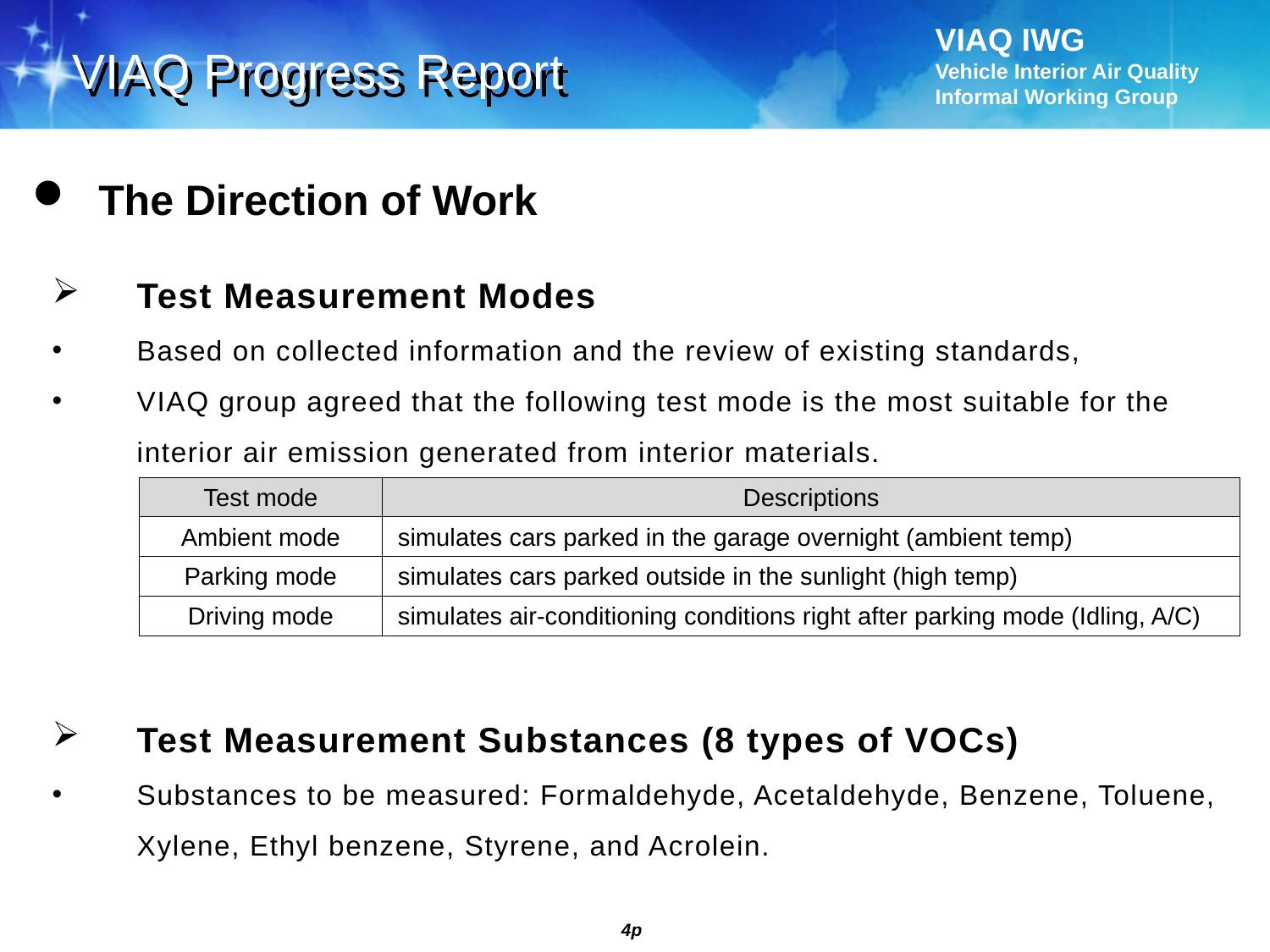

VIAQ Progress Report
  The Direction of Work
Test Measurement Modes
Based on collected information and the review of existing standards,
VIAQ group agreed that the following test mode is the most suitable for the interior air emission generated from interior materials.

Test Measurement Substances (8 types of VOCs)
Substances to be measured: Formaldehyde, Acetaldehyde, Benzene, Toluene, Xylene, Ethyl benzene, Styrene, and Acrolein.
| Test mode | Descriptions |
| --- | --- |
| Ambient mode | simulates cars parked in the garage overnight (ambient temp) |
| Parking mode | simulates cars parked outside in the sunlight (high temp) |
| Driving mode | simulates air-conditioning conditions right after parking mode (Idling, A/C) |